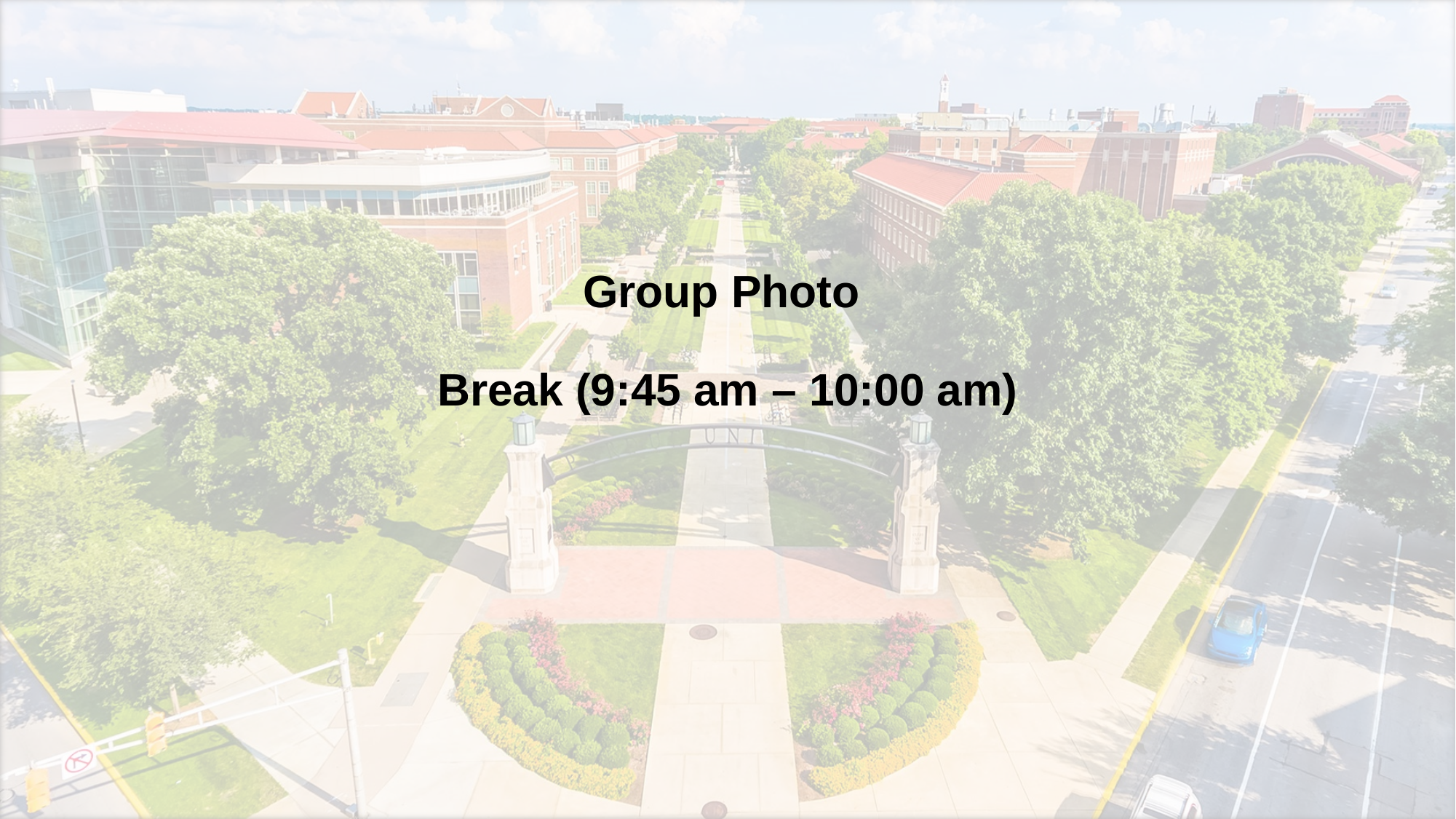

# Group Photo Break (9:45 am – 10:00 am)